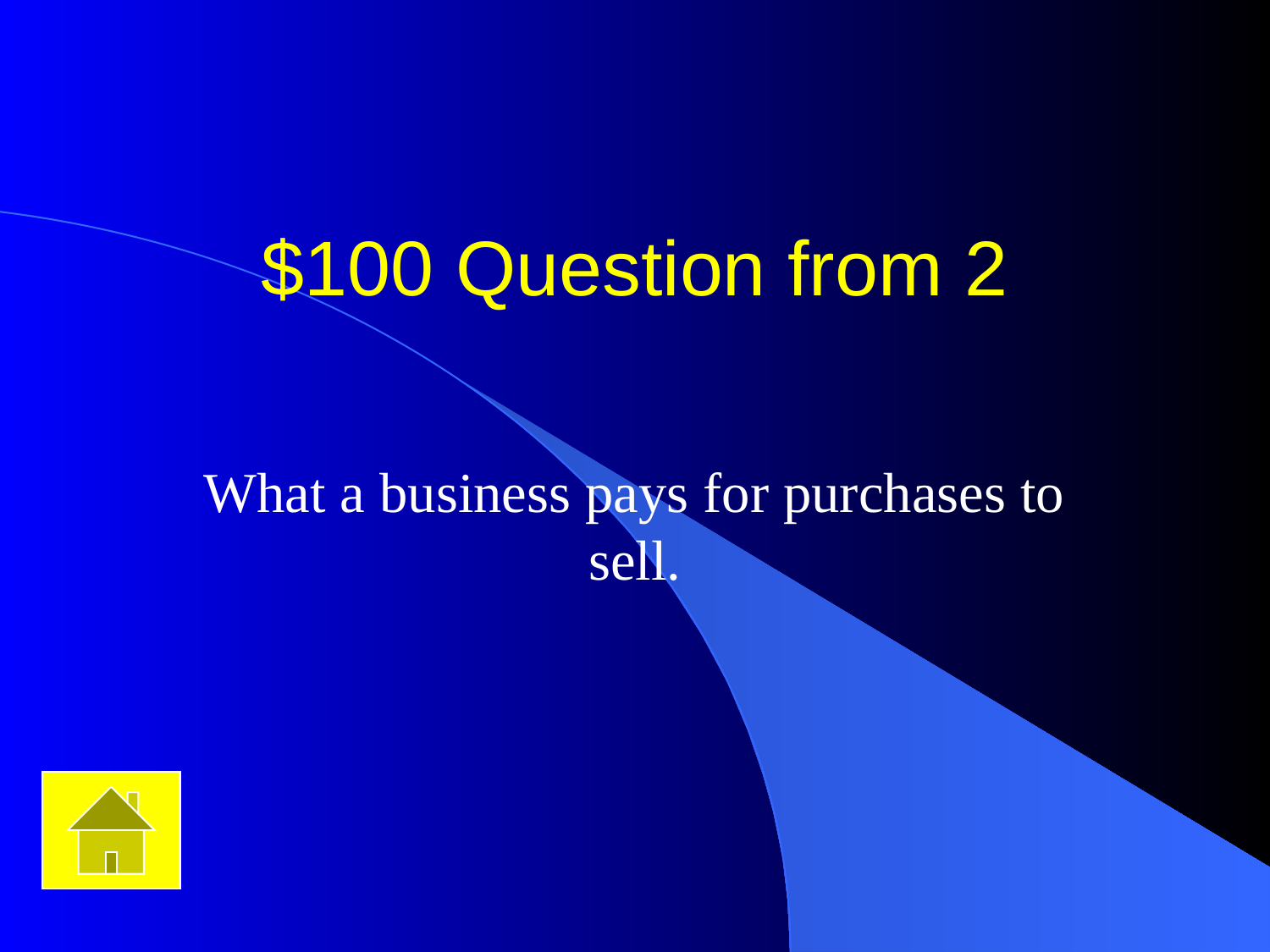

# $100 Question from 2
What a business pays for purchases to sell.